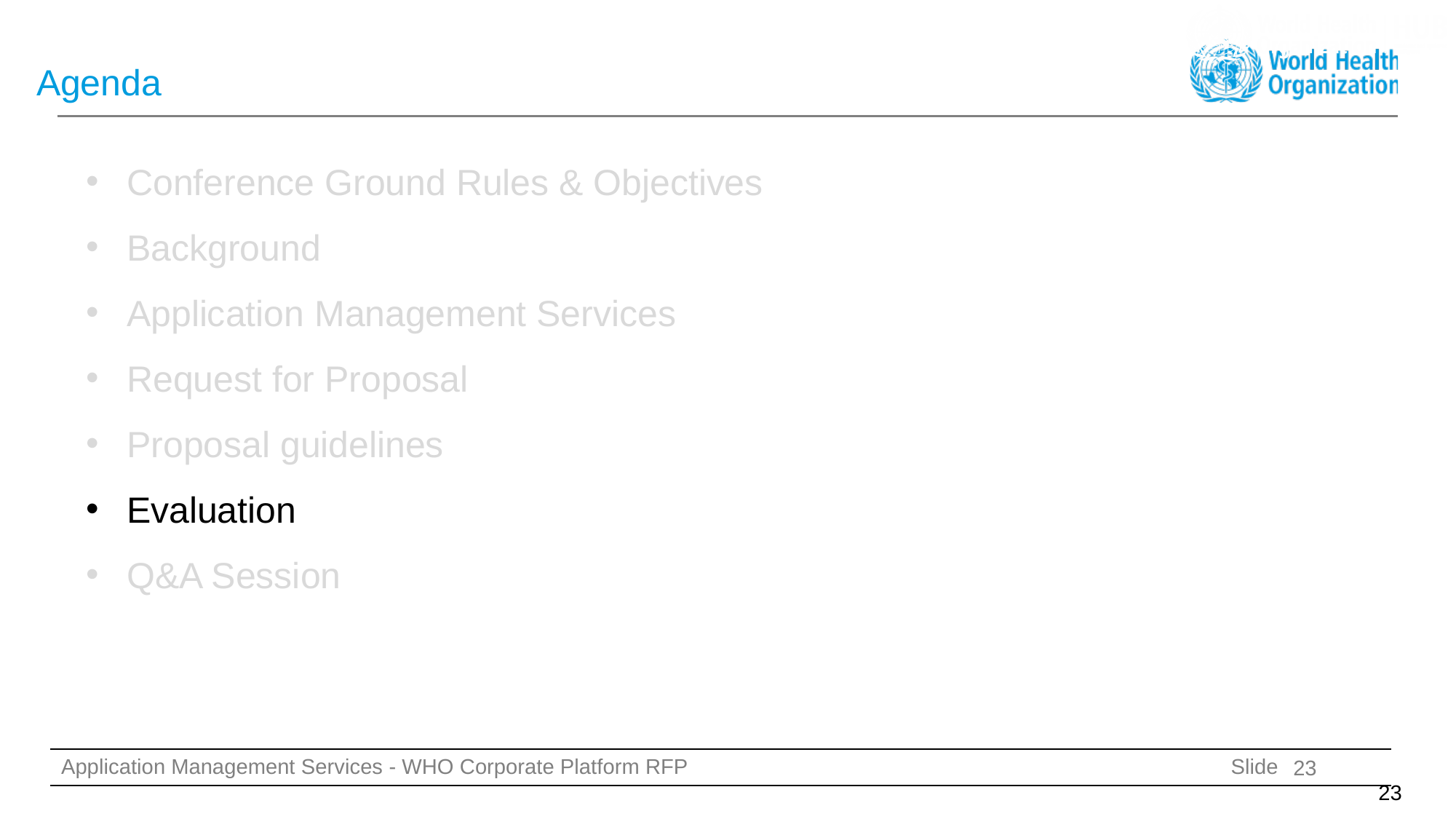

# Agenda
Conference Ground Rules & Objectives
Background
Application Management Services
Request for Proposal
Proposal guidelines
Evaluation
Q&A Session
23